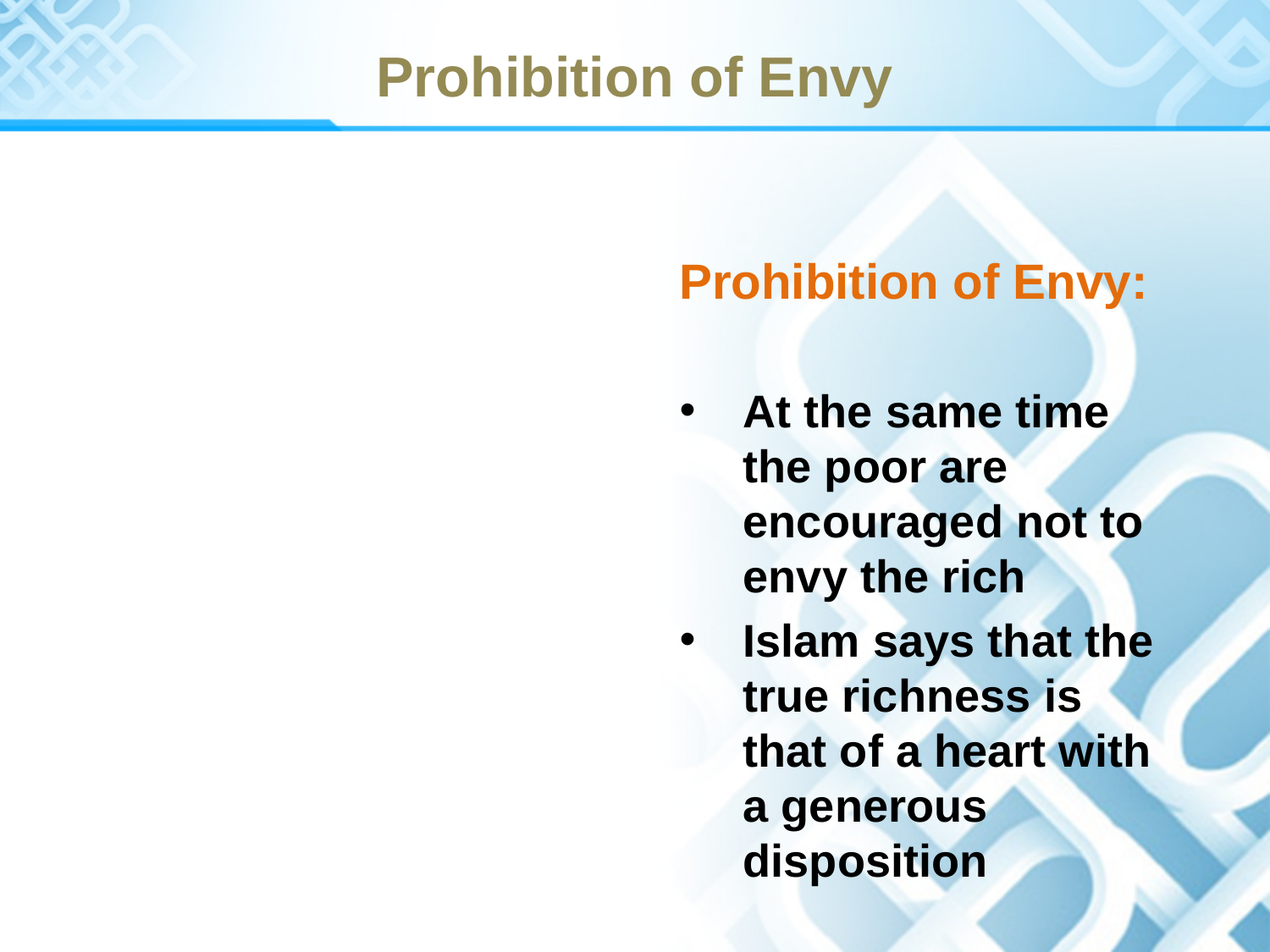

Prohibition of Envy
Prohibition of Envy:

At the same time the poor are encouraged not to envy the rich
Islam says that the true richness is that of a heart with a generous disposition